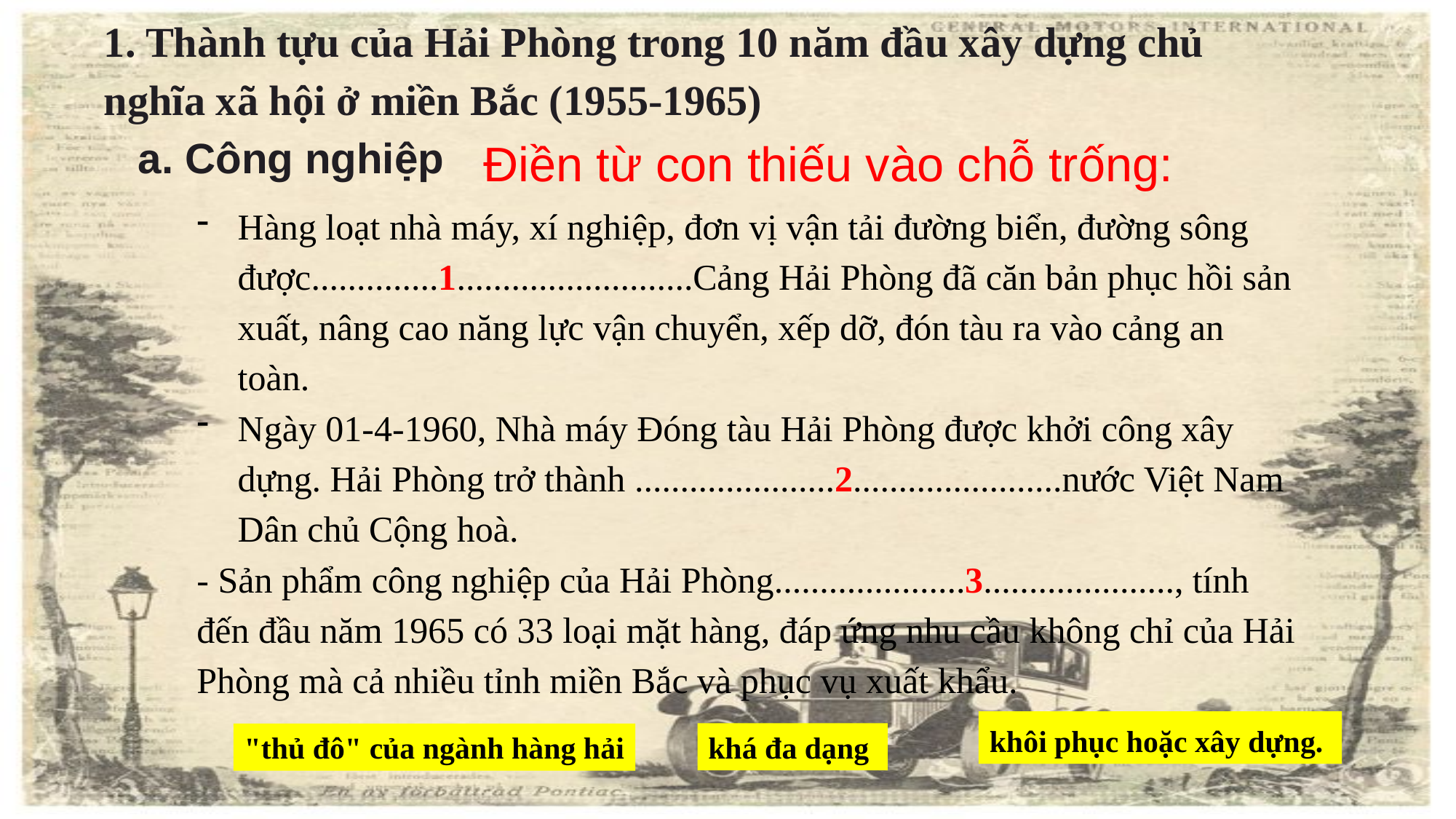

1. Thành tựu của Hải Phòng trong 10 năm đầu xây dựng chủ nghĩa xã hội ở miền Bắc (1955-1965)
a. Công nghiệp
Điền từ con thiếu vào chỗ trống:
Hàng loạt nhà máy, xí nghiệp, đơn vị vận tải đường biển, đường sông được..............1..........................Cảng Hải Phòng đã căn bản phục hồi sản xuất, nâng cao năng lực vận chuyển, xếp dỡ, đón tàu ra vào cảng an toàn.
Ngày 01-4-1960, Nhà máy Đóng tàu Hải Phòng được khởi công xây dựng. Hải Phòng trở thành ......................2.......................nước Việt Nam Dân chủ Cộng hoà.
- Sản phẩm công nghiệp của Hải Phòng.....................3....................., tính đến đầu năm 1965 có 33 loại mặt hàng, đáp ứng nhu cầu không chỉ của Hải Phòng mà cả nhiều tỉnh miền Bắc và phục vụ xuất khẩu.
khôi phục hoặc xây dựng.
khá đa dạng
"thủ đô" của ngành hàng hải